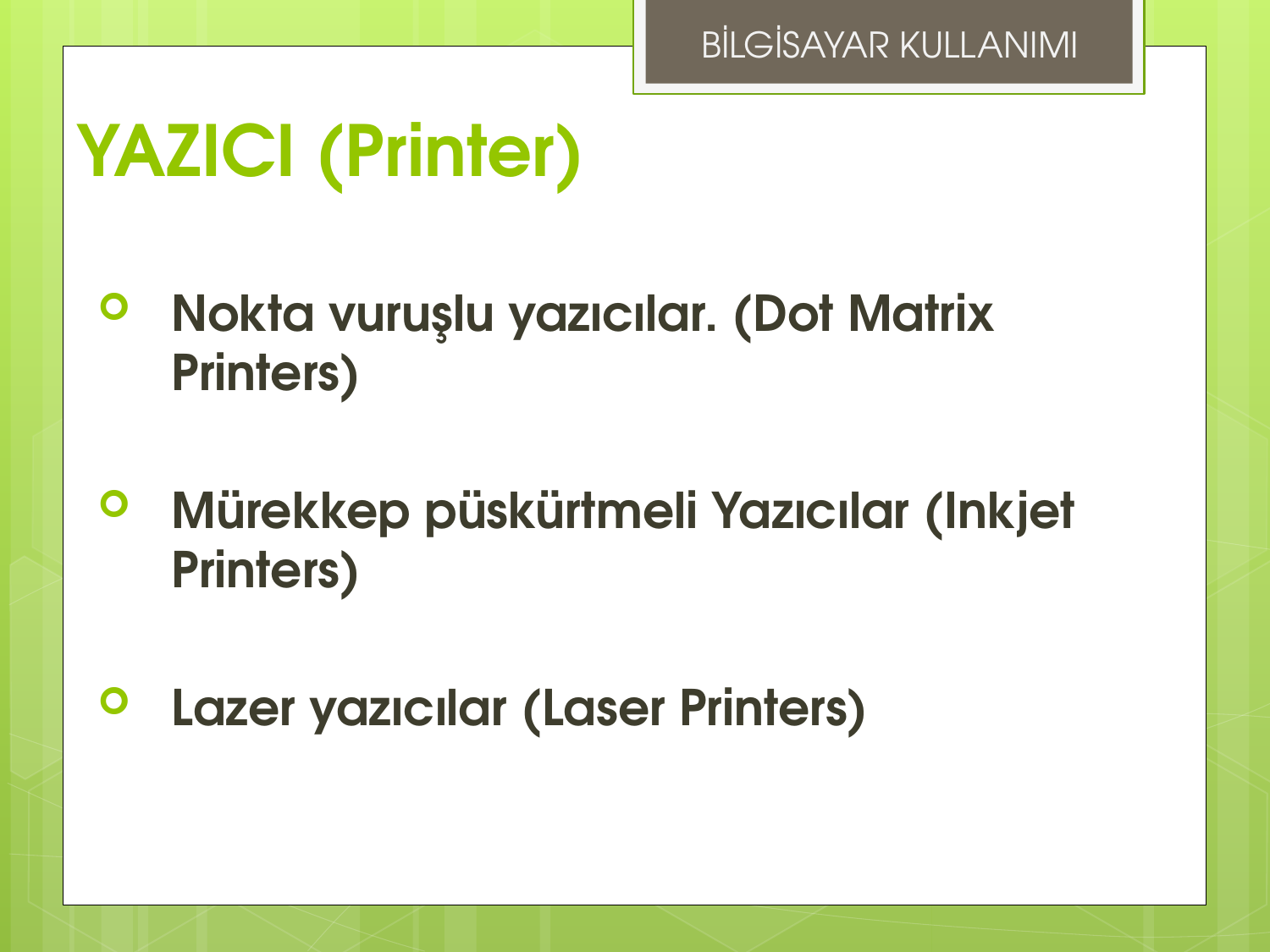

BİLGİSAYAR KULLANIMI
# YAZICI (Printer)

Nokta vuruşlu yazıcılar. (Dot Matrix Printers)

Mürekkep püskürtmeli Yazıcılar (Inkjet Printers)

Lazer yazıcılar (Laser Printers)